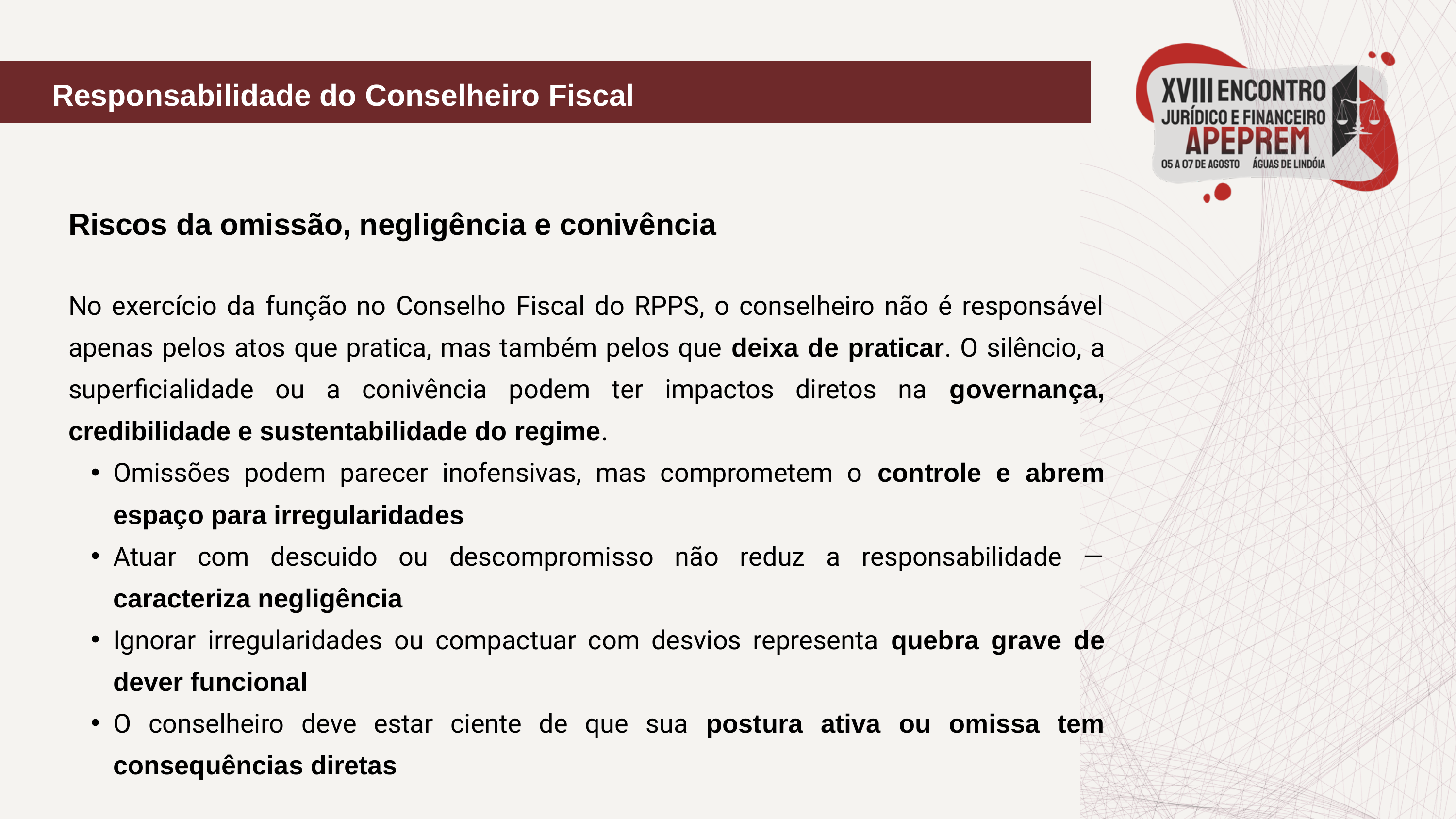

Responsabilidade do Conselheiro Fiscal
Riscos da omissão, negligência e conivência
No exercício da função no Conselho Fiscal do RPPS, o conselheiro não é responsável apenas pelos atos que pratica, mas também pelos que deixa de praticar. O silêncio, a superficialidade ou a conivência podem ter impactos diretos na governança, credibilidade e sustentabilidade do regime.
Omissões podem parecer inofensivas, mas comprometem o controle e abrem espaço para irregularidades
Atuar com descuido ou descompromisso não reduz a responsabilidade — caracteriza negligência
Ignorar irregularidades ou compactuar com desvios representa quebra grave de dever funcional
O conselheiro deve estar ciente de que sua postura ativa ou omissa tem consequências diretas